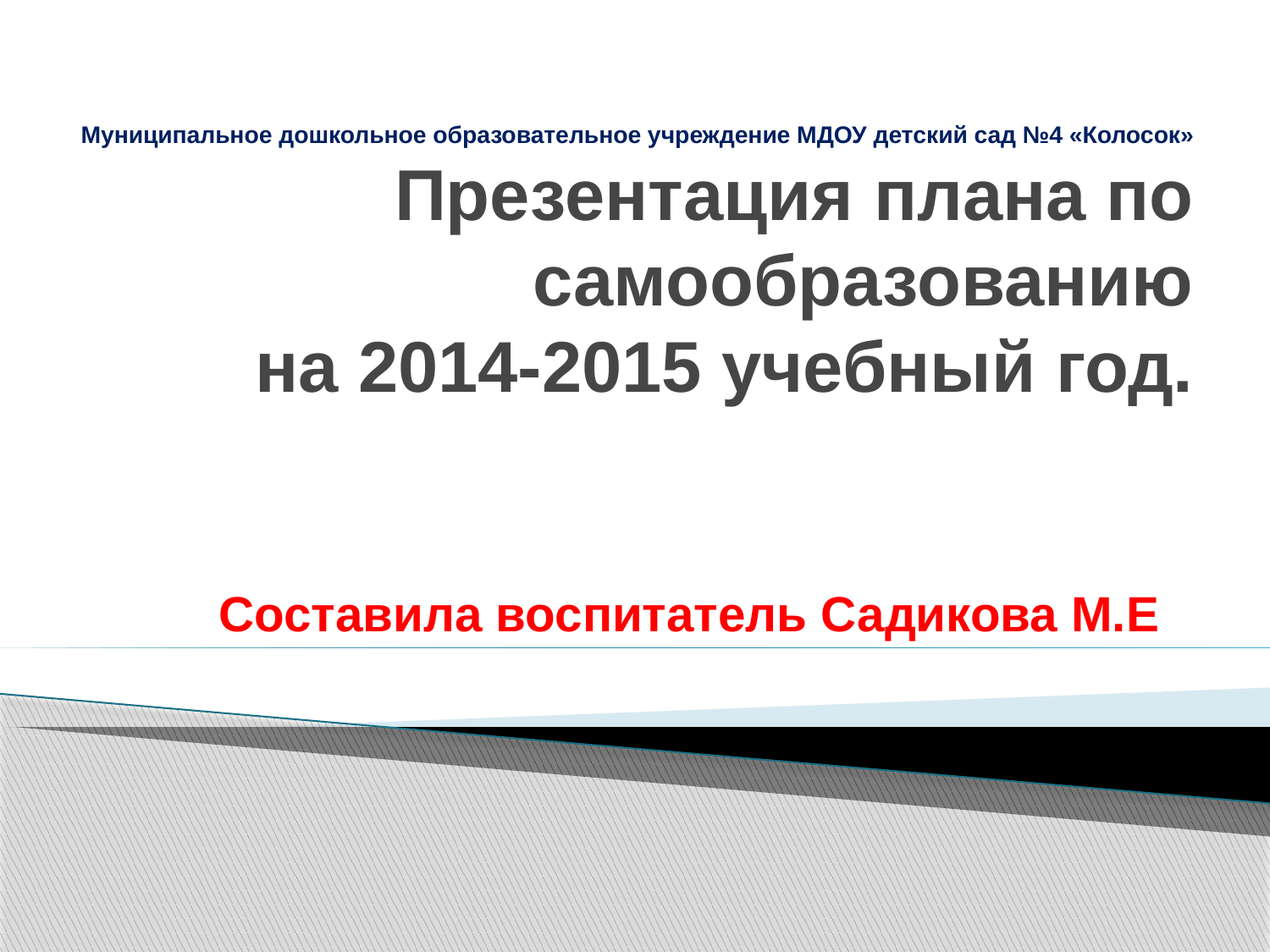

# Муниципальное дошкольное образовательное учреждение МДОУ детский сад №4 «Колосок» Презентация плана по самообразованию на 2014-2015 учебный год.

Составила воспитатель Садикова М.Е